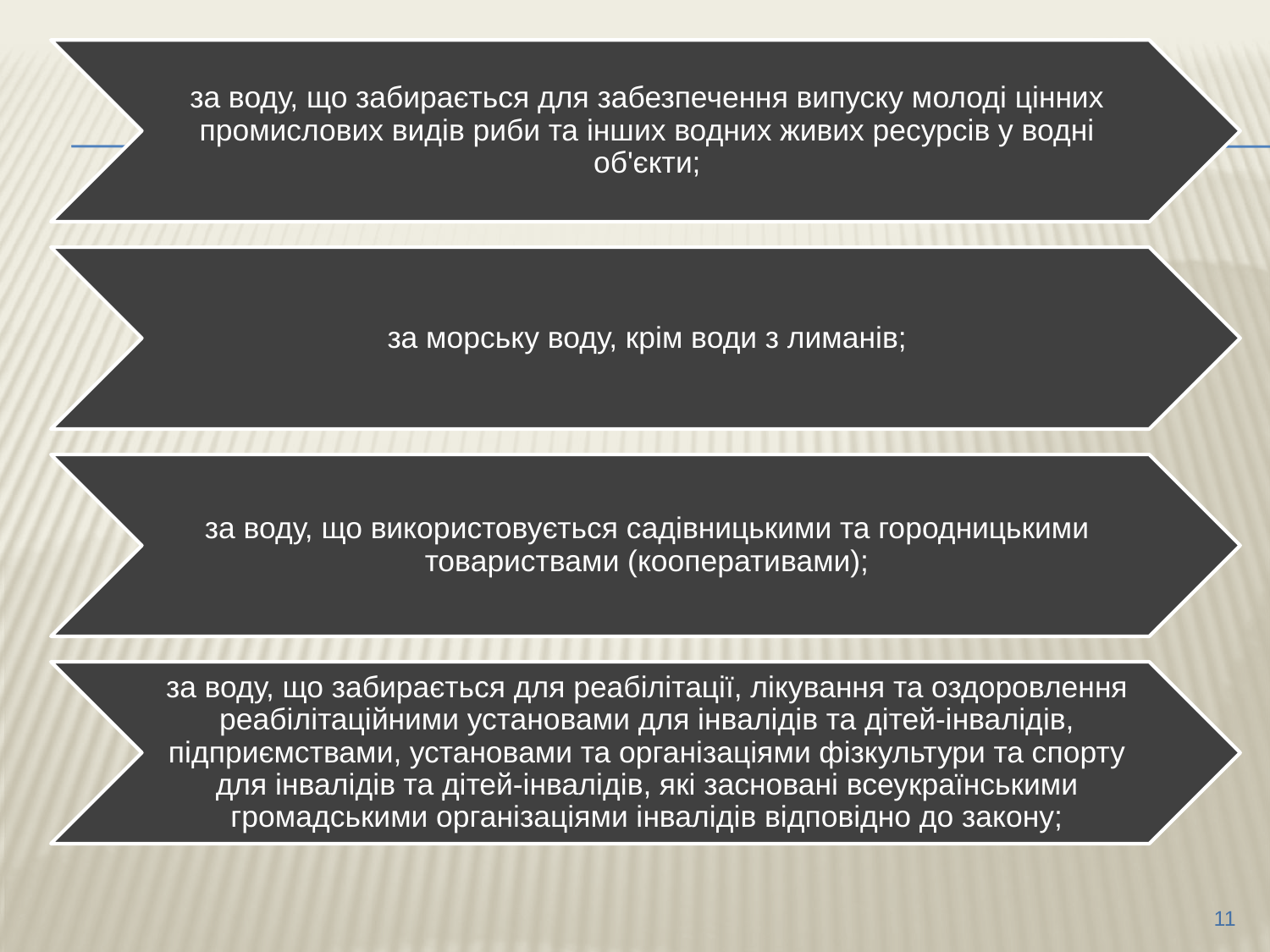

за воду, що забирається для забезпечення випуску молоді цінних промислових видів риби та інших водних живих ресурсів у водні об'єкти;
за морську воду, крім води з лиманів;
за воду, що використовується садівницькими та городницькими товариствами (кооперативами);
за воду, що забирається для реабілітації, лікування та оздоровлення реабілітаційними установами для інвалідів та дітей-інвалідів, підприємствами, установами та організаціями фізкультури та спорту для інвалідів та дітей-інвалідів, які засновані всеукраїнськими громадськими організаціями інвалідів відповідно до закону;
11